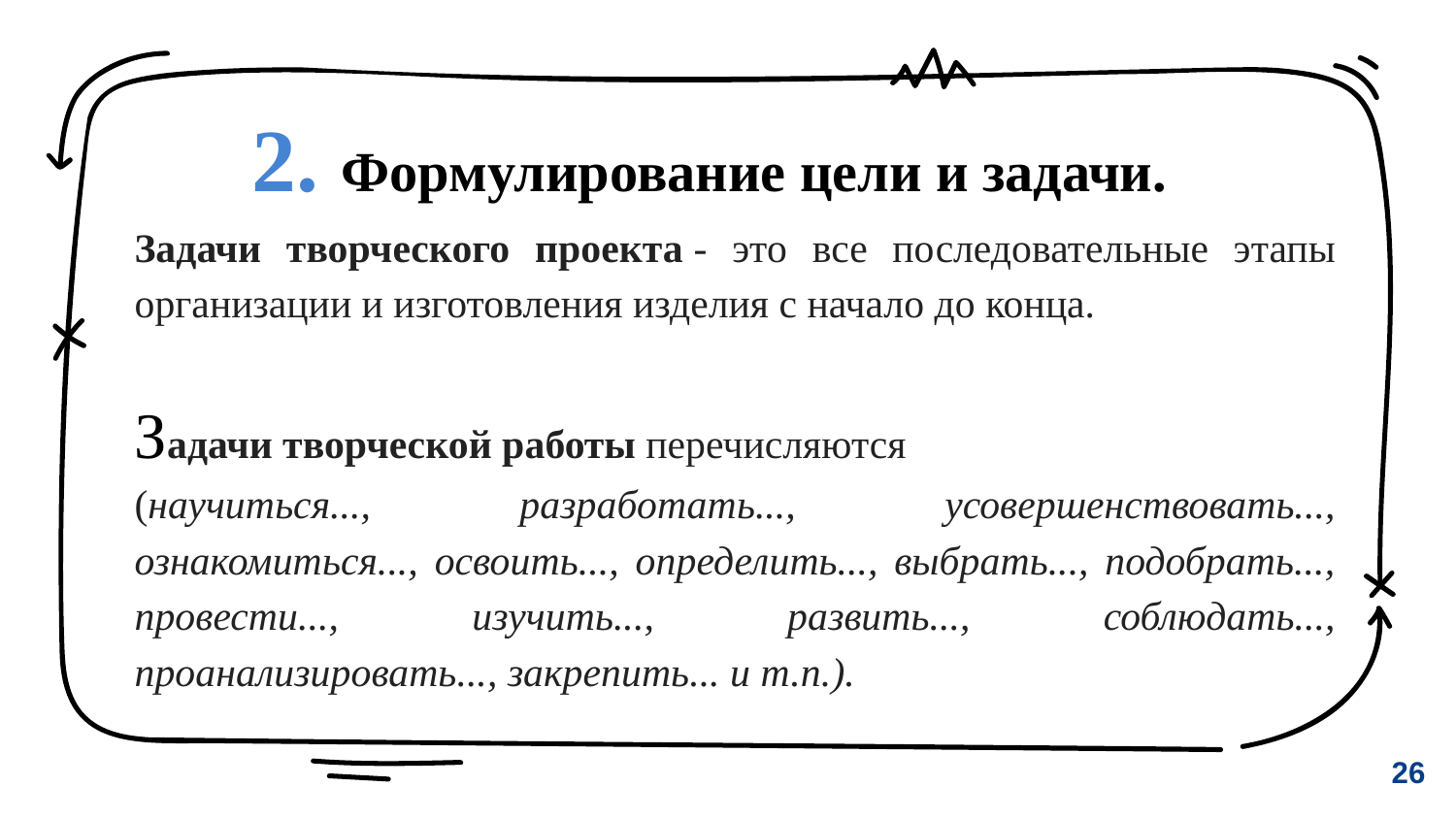

2. Формулирование цели и задачи.
Задачи творческого проекта - это все последовательные этапы организации и изготовления изделия с начало до конца.

Задачи творческой работы перечисляются
(научиться..., разработать..., усовершенствовать..., ознакомиться..., освоить..., определить..., выбрать..., подобрать..., провести..., изучить..., развить..., соблюдать..., проанализировать..., закрепить... и т.п.).

26